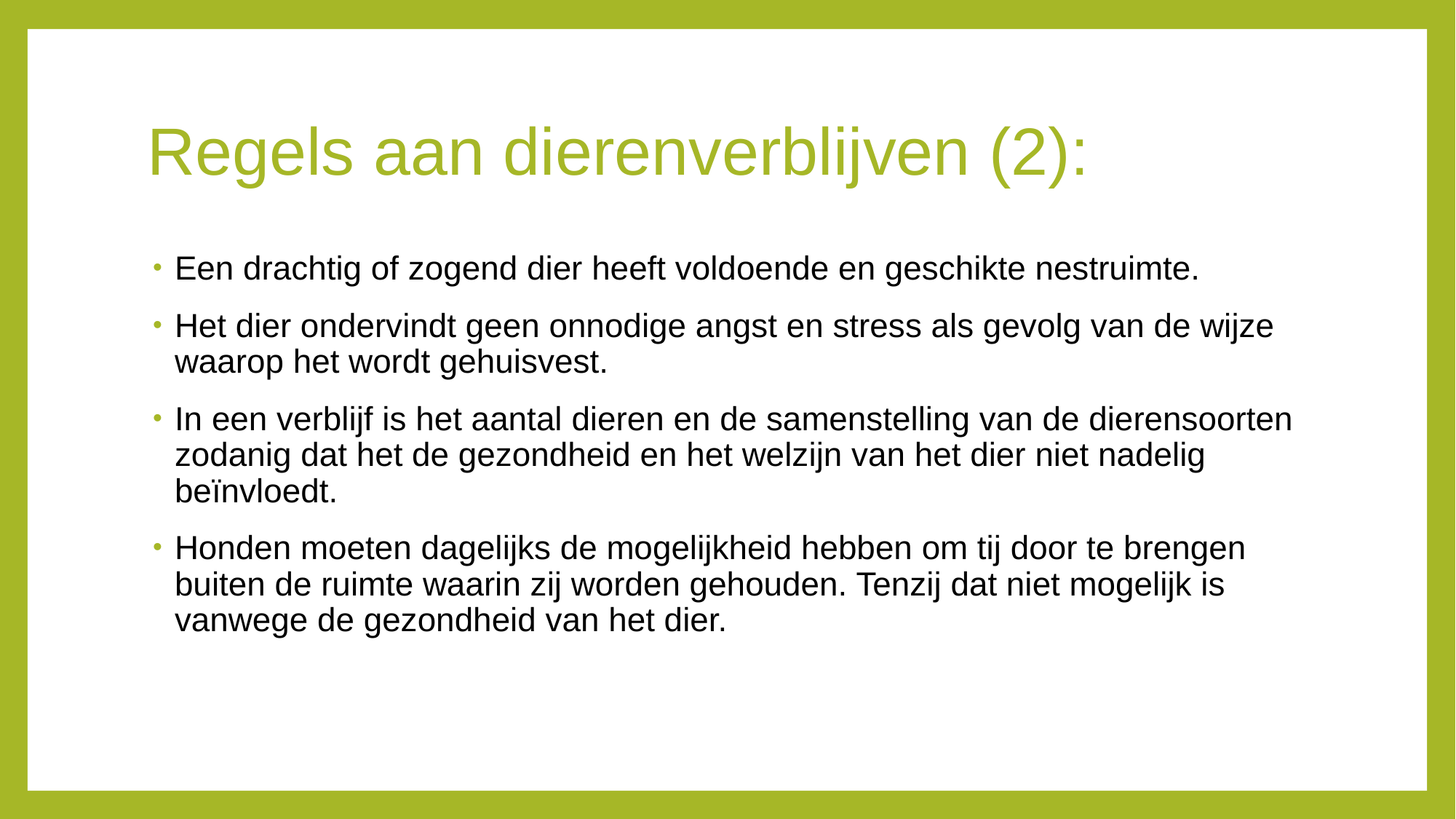

# Regels aan dierenverblijven (2):
Een drachtig of zogend dier heeft voldoende en geschikte nestruimte.
Het dier ondervindt geen onnodige angst en stress als gevolg van de wijze waarop het wordt gehuisvest.
In een verblijf is het aantal dieren en de samenstelling van de dierensoorten zodanig dat het de gezondheid en het welzijn van het dier niet nadelig beïnvloedt.
Honden moeten dagelijks de mogelijkheid hebben om tij door te brengen buiten de ruimte waarin zij worden gehouden. Tenzij dat niet mogelijk is vanwege de gezondheid van het dier.